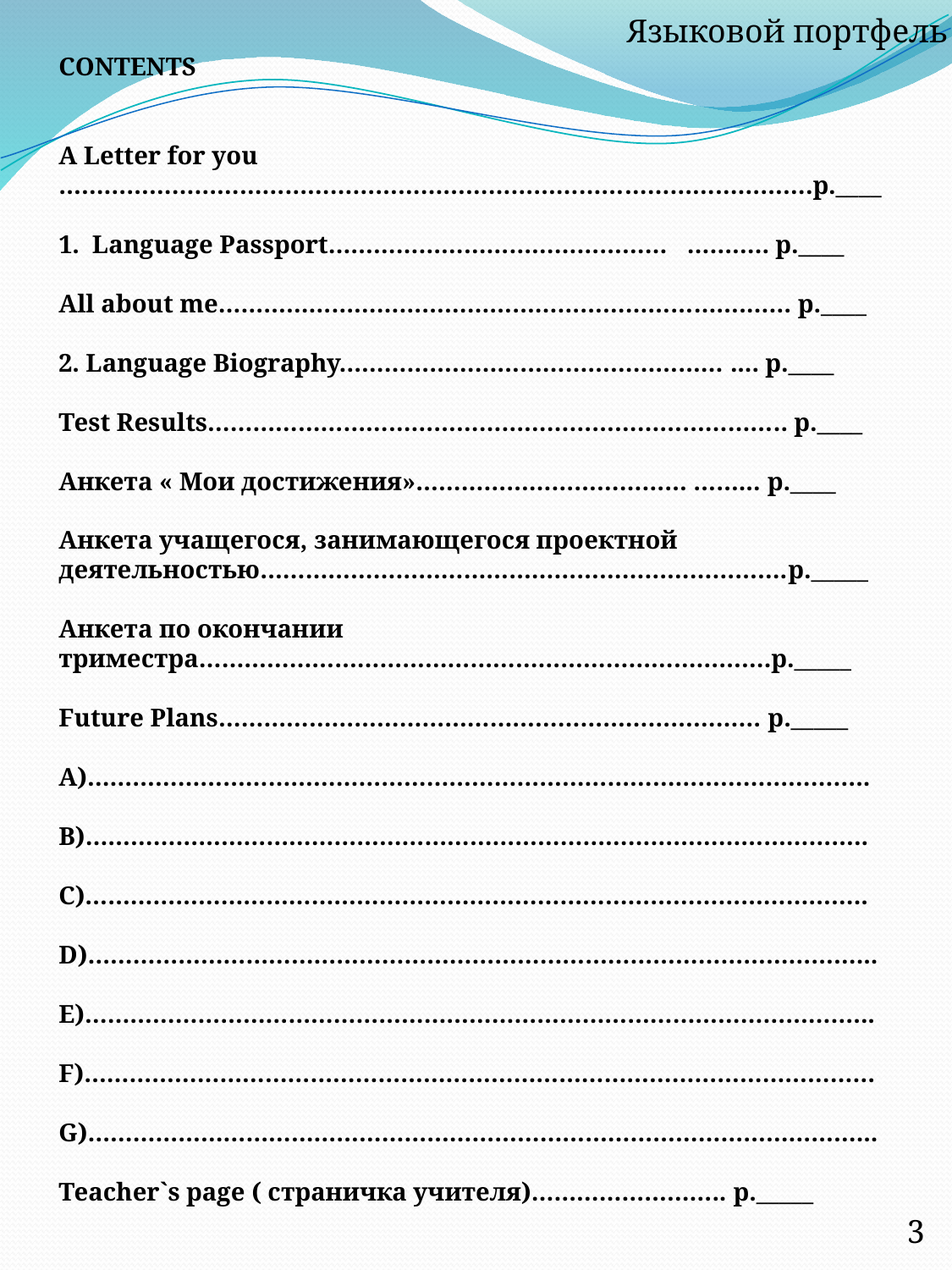

Языковой портфель
CONTENTS

A Letter for you ……………………………………………………………………………………….p.____

1.  Language Passport………………………………………   ……….. p.____

All about me…………………………………………………………….…… p.____

2. Language Biography…………………………………………… .... p.____

Test Results………………………………………………………………….. p.____

Анкета « Мои достижения»……………………………… ……... p.____

Анкета учащегося, занимающегося проектной
деятельностью…………………………………………………………….p._____

Анкета по окончании триместра………………………………………………………………….р._____

Future Plans……………………………………………………………… p._____

A)…………………………………………………………………………………………..

B)…………………………………………………………………………………………..

C)…………………………………………………………………………………………..

D)…………………………………………………………………………………………...

E)…………………………………………………………………………………………...

F)……………………………………………………………………………………………

G)…………………………………………………………………………………………...

Teacher`s page ( страничка учителя)…………………….. p._____

3